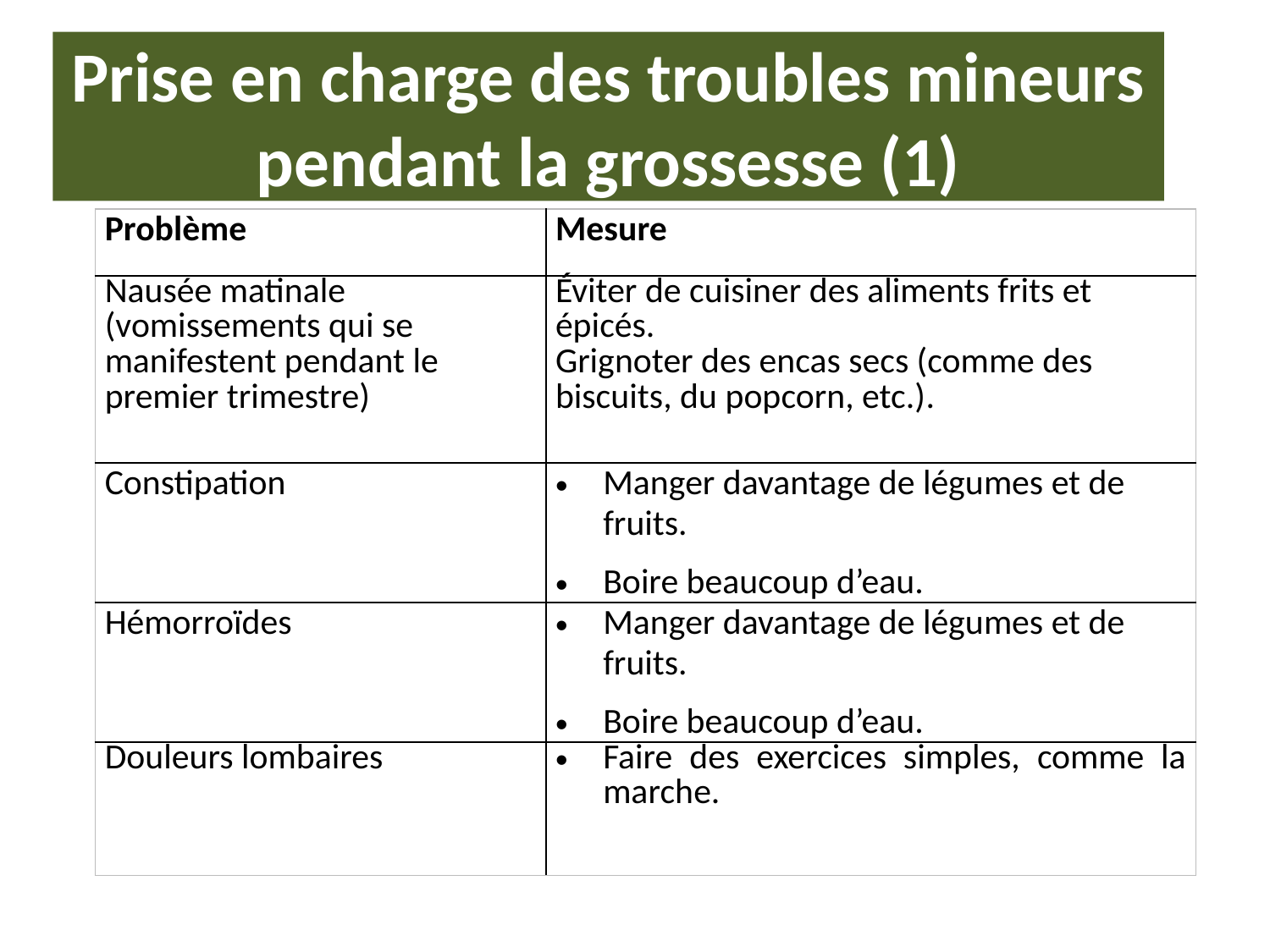

# Prise en charge des troubles mineurs pendant la grossesse (1)
| Problème | Mesure |
| --- | --- |
| Nausée matinale (vomissements qui se manifestent pendant le premier trimestre) | Éviter de cuisiner des aliments frits et épicés. Grignoter des encas secs (comme des biscuits, du popcorn, etc.). |
| Constipation | Manger davantage de légumes et de fruits. Boire beaucoup d’eau. |
| Hémorroïdes | Manger davantage de légumes et de fruits. Boire beaucoup d’eau. |
| Douleurs lombaires | Faire des exercices simples, comme la marche. |